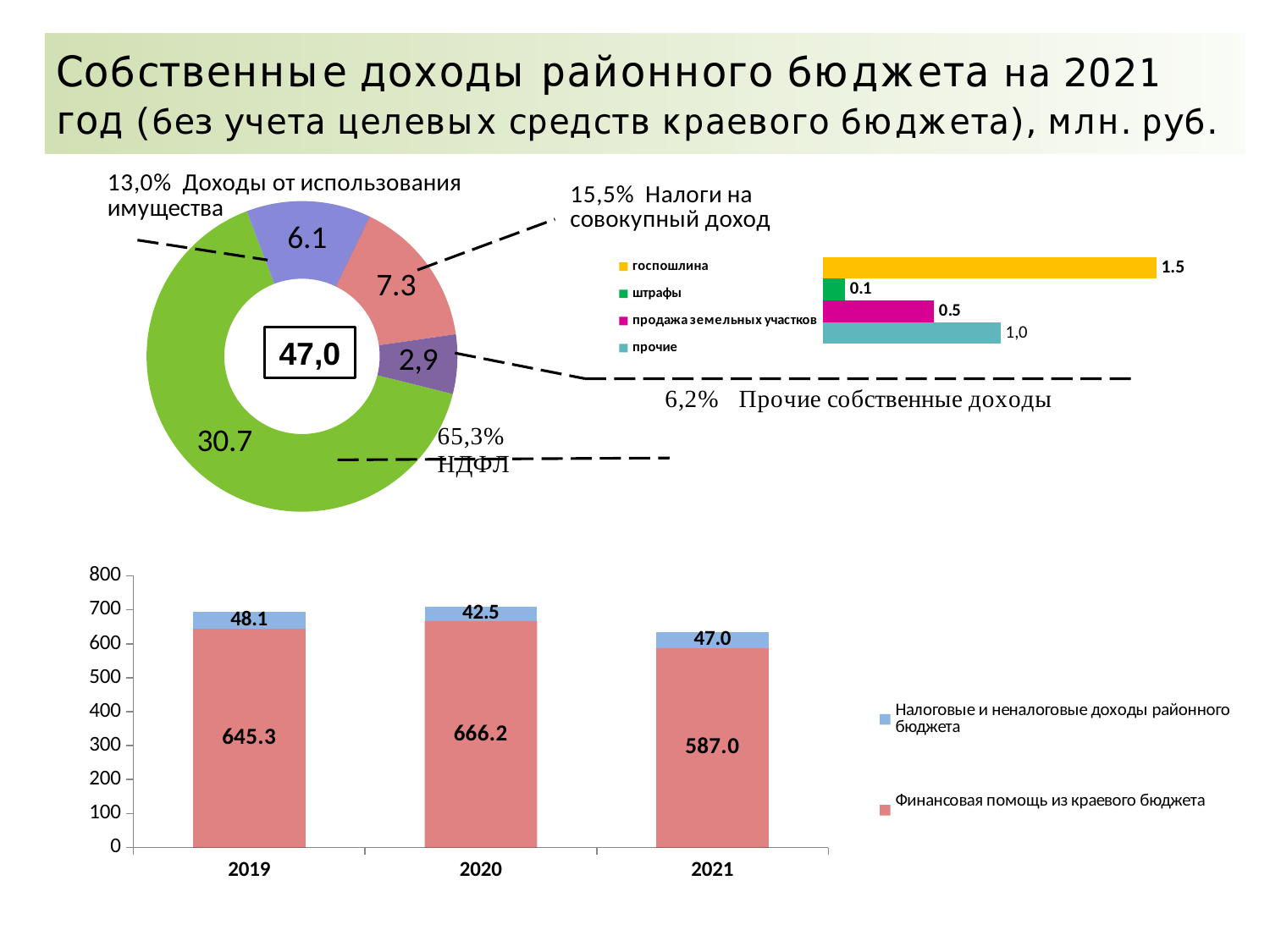

Собственные доходы районного бюджета на 2021 год (без учета целевых средств краевого бюджета), млн. руб.

### Chart

| Category | Продажи |
|---|---|
| НДФЛ | 30.7 |
| доходы от использования имущества | 6.1 |
| налоги на совокупный доход | 7.3 |
| прочие собственные доходы | 2.9 |

### Chart

| Category | прочие | продажа земельных участков | штрафы | госпошлина |
|---|---|---|---|---|
|  | 0.8 | 0.5 | 0.1 | 1.5 |
47,0

### Chart

| Category | Финансовая помощь из краевого бюджета | Налоговые и неналоговые доходы районного бюджета |
|---|---|---|
| 2019 | 645.3 | 48.1 |
| 2020 | 666.2 | 42.5 |
| 2021 | 587.0 | 47.0 |